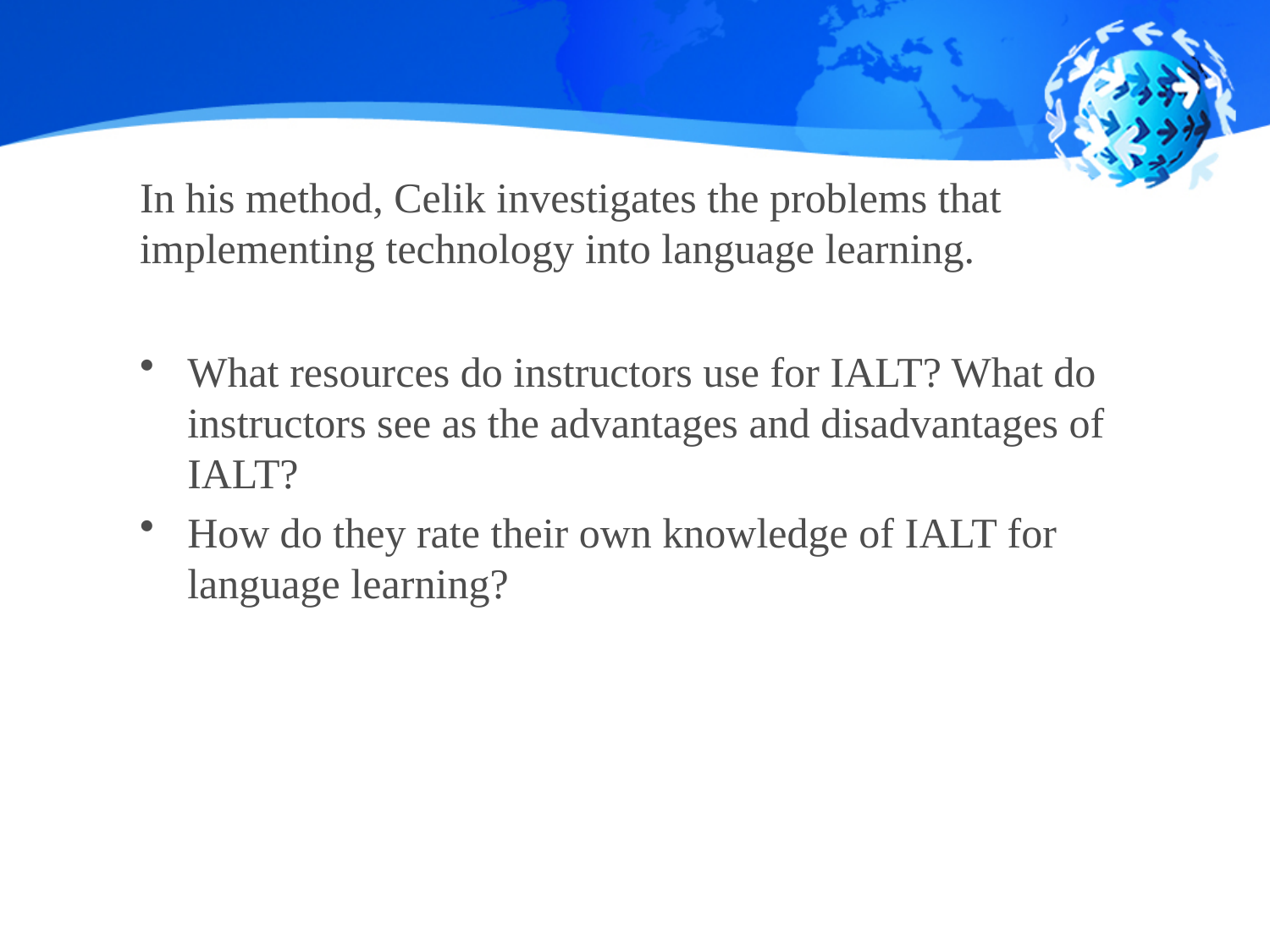

# In his method, Celik investigates the problems that implementing technology into language learning.
What resources do instructors use for IALT? What do instructors see as the advantages and disadvantages of IALT?
How do they rate their own knowledge of IALT for language learning?